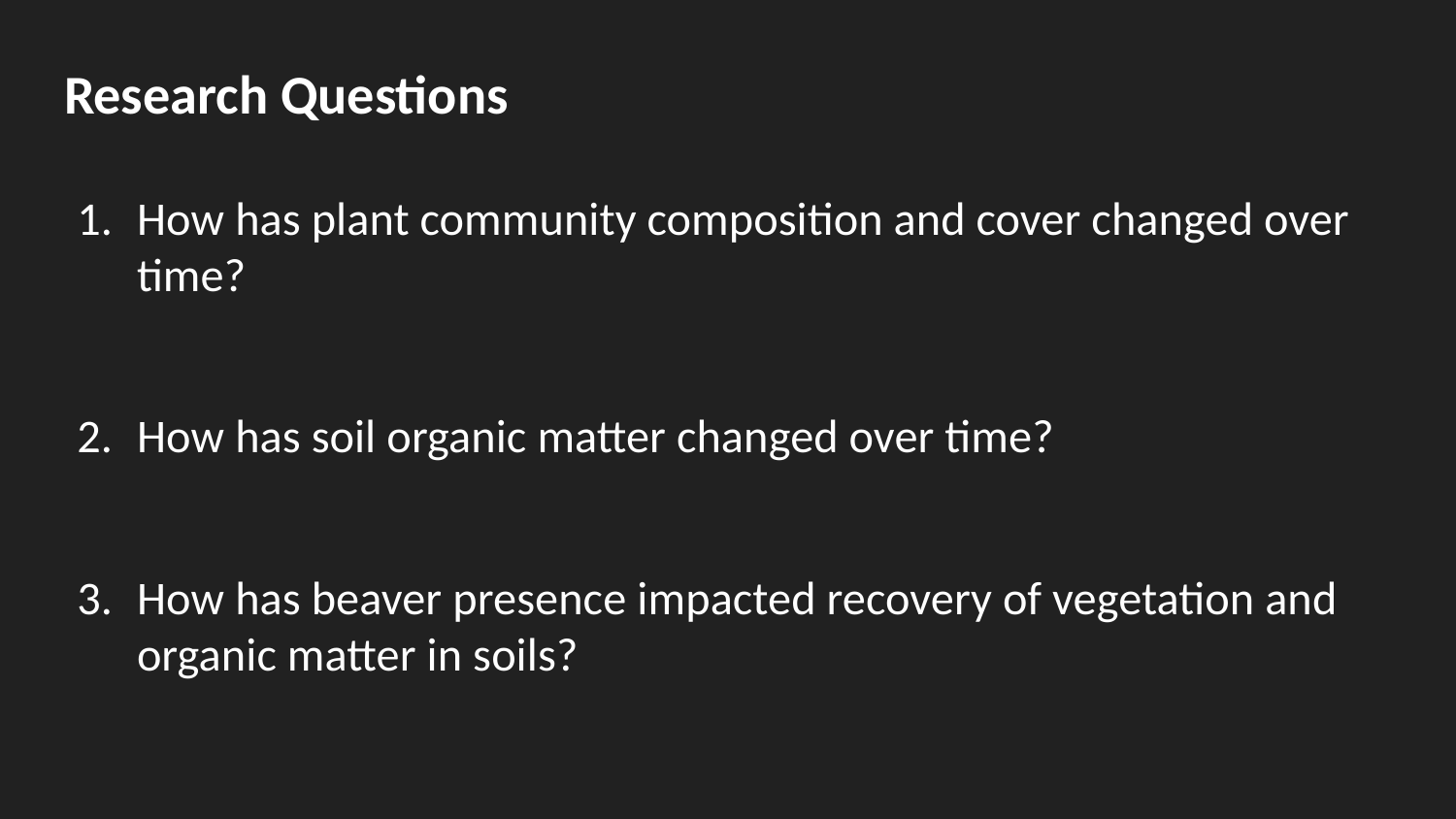

Research Questions

How has plant community composition and cover changed over time?

How has soil organic matter changed over time?

How has beaver presence impacted recovery of vegetation and organic matter in soils?